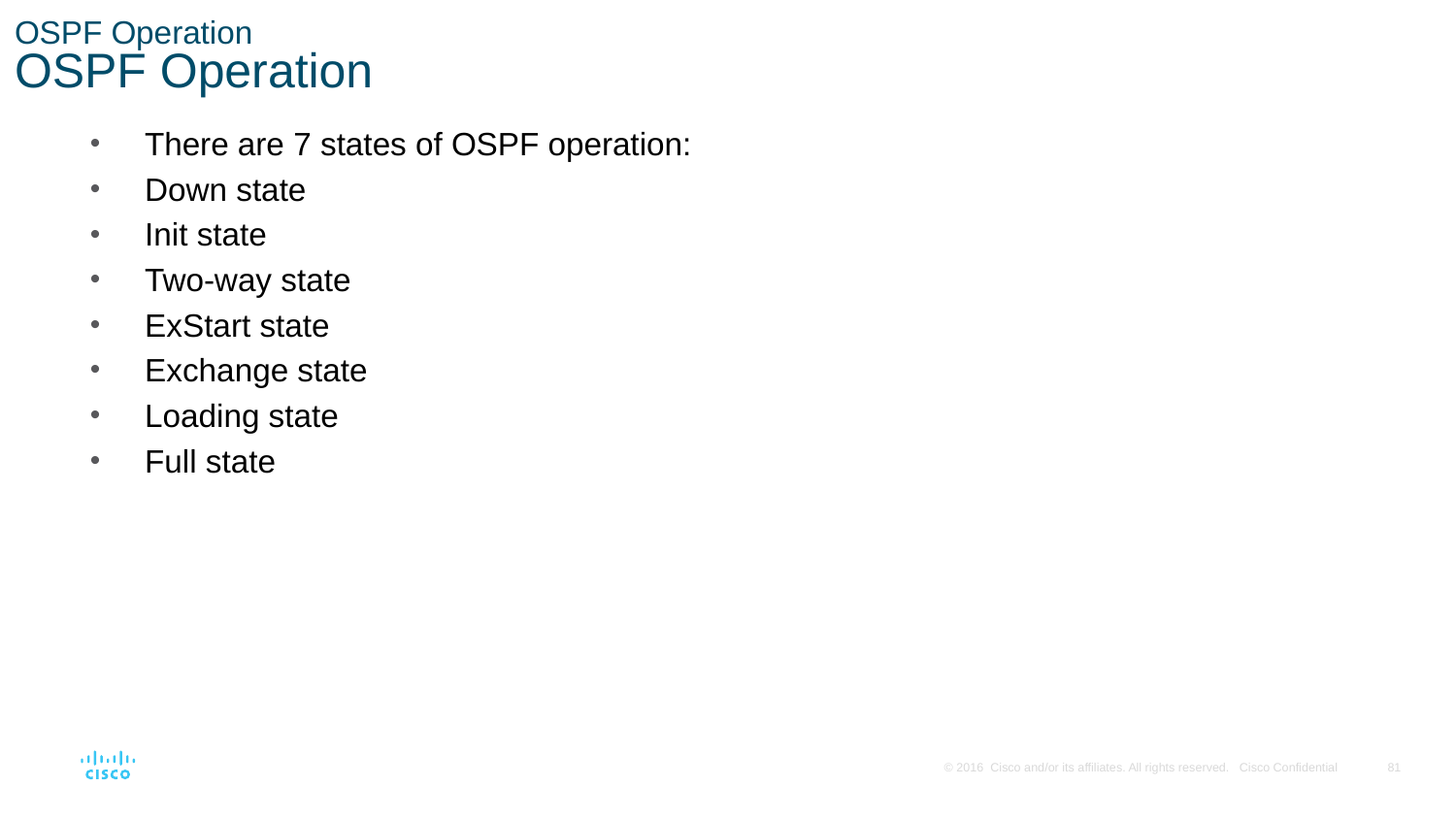

# OSPF Operation OSPF Operation
There are 7 states of OSPF operation:
Down state
Init state
Two-way state
ExStart state
Exchange state
Loading state
Full state